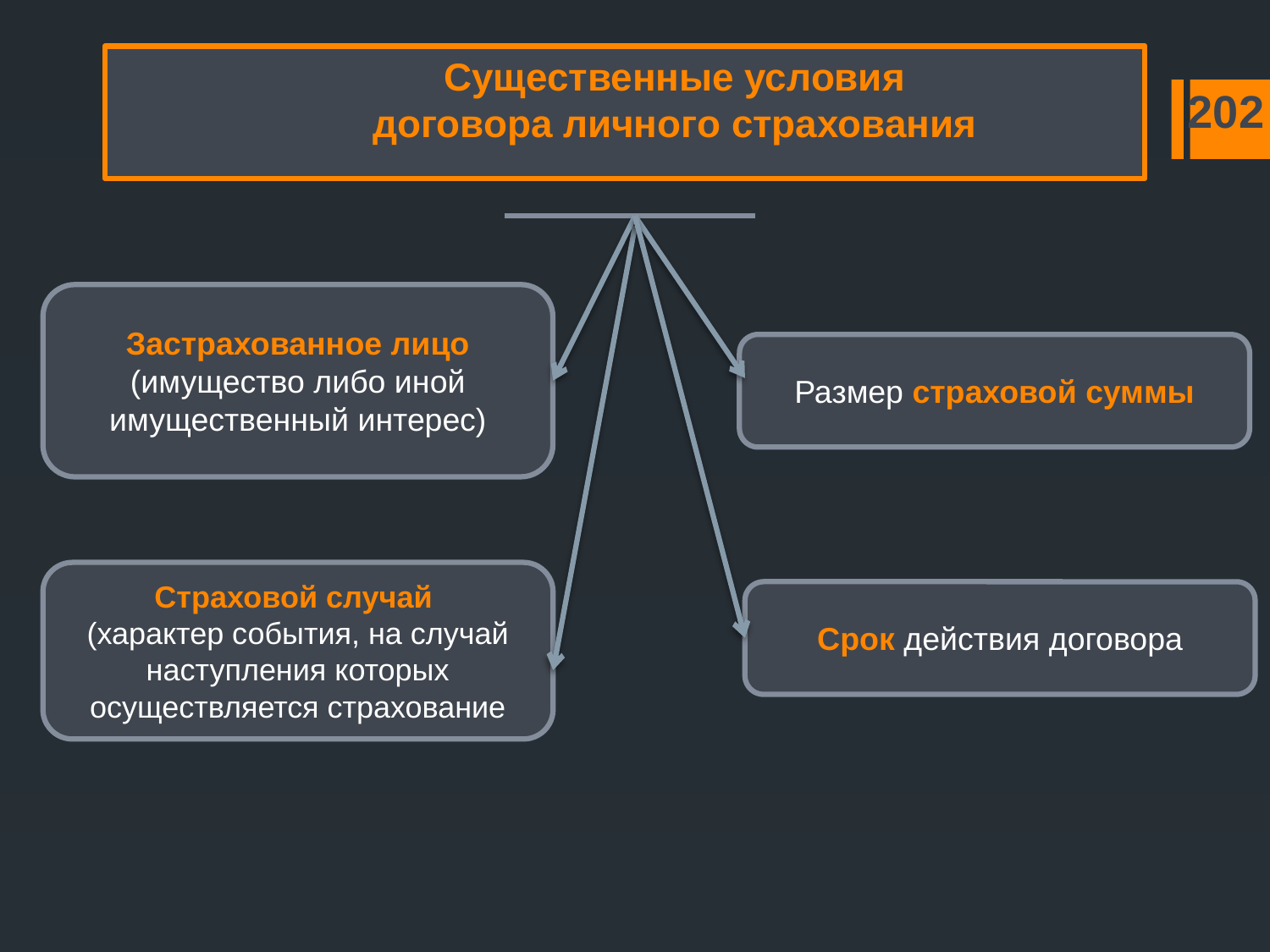

Существенные условия
договора личного страхования
202
Застрахованное лицо
(имущество либо иной имущественный интерес)
Размер страховой суммы
Страховой случай
(характер события, на случай наступления которых осуществляется страхование
Срок действия договора